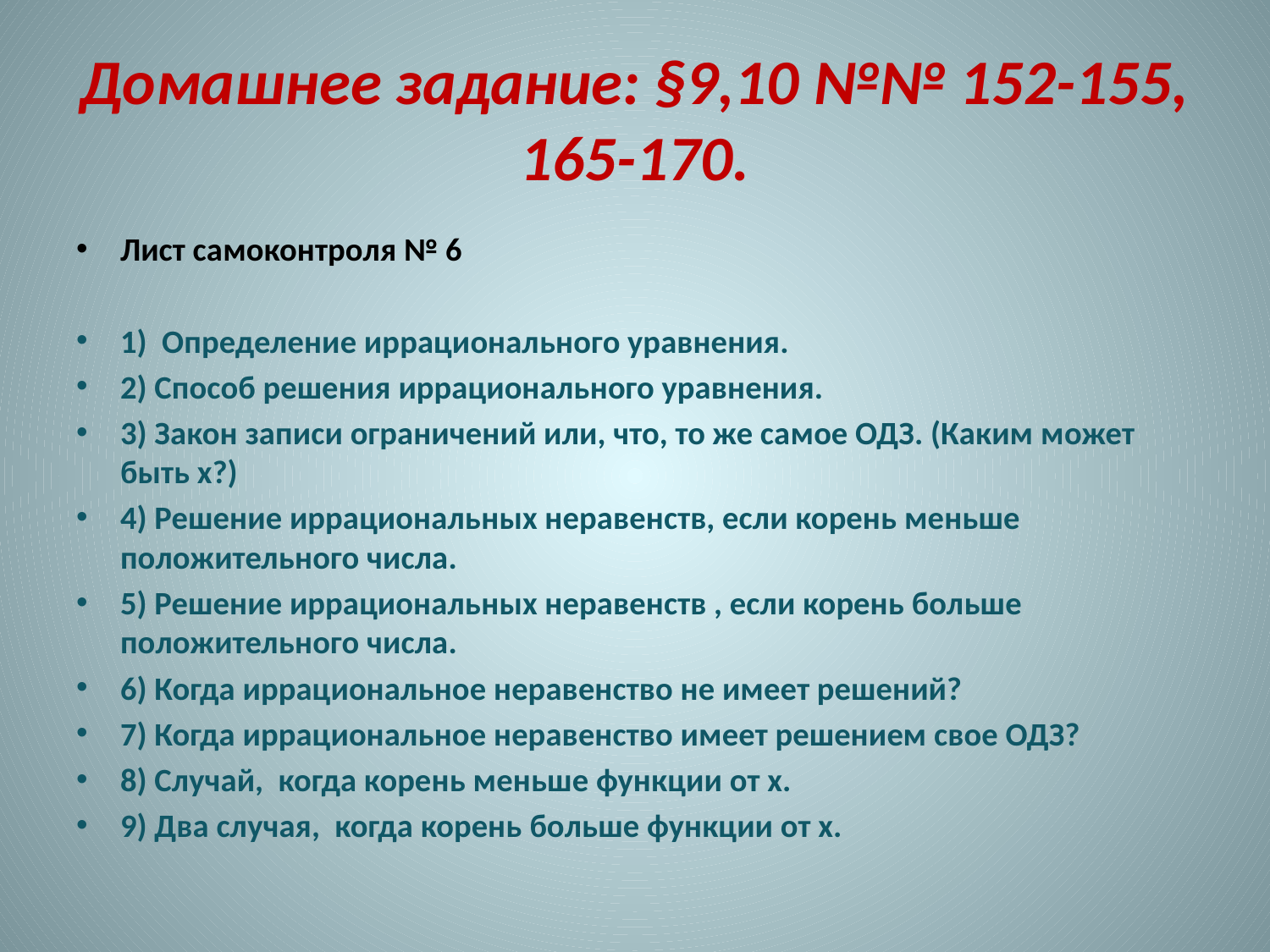

# Домашнее задание: §9,10 №№ 152-155, 165-170.
Лист самоконтроля № 6

1)  Определение иррационального уравнения.
2) Способ решения иррационального уравнения.
3) Закон записи ограничений или, что, то же самое ОДЗ. (Каким может быть х?)
4) Решение иррациональных неравенств, если корень меньше положительного числа.
5) Решение иррациональных неравенств , если корень больше положительного числа.
6) Когда иррациональное неравенство не имеет решений?
7) Когда иррациональное неравенство имеет решением свое ОДЗ?
8) Случай,  когда корень меньше функции от х.
9) Два случая,  когда корень больше функции от х.